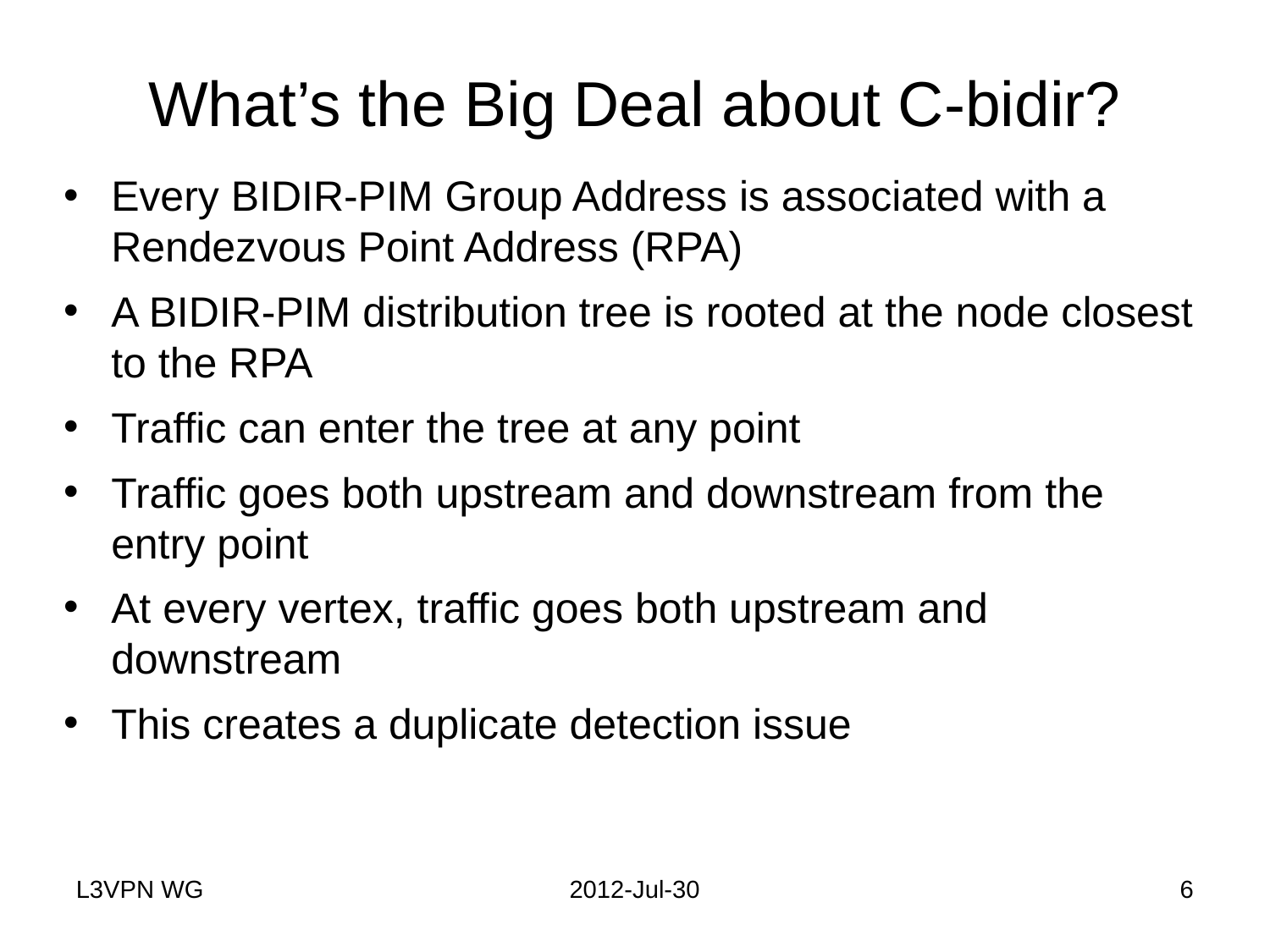

# What’s the Big Deal about C-bidir?
Every BIDIR-PIM Group Address is associated with a Rendezvous Point Address (RPA)
A BIDIR-PIM distribution tree is rooted at the node closest to the RPA
Traffic can enter the tree at any point
Traffic goes both upstream and downstream from the entry point
At every vertex, traffic goes both upstream and downstream
This creates a duplicate detection issue
L3VPN WG
2012-Jul-30
6